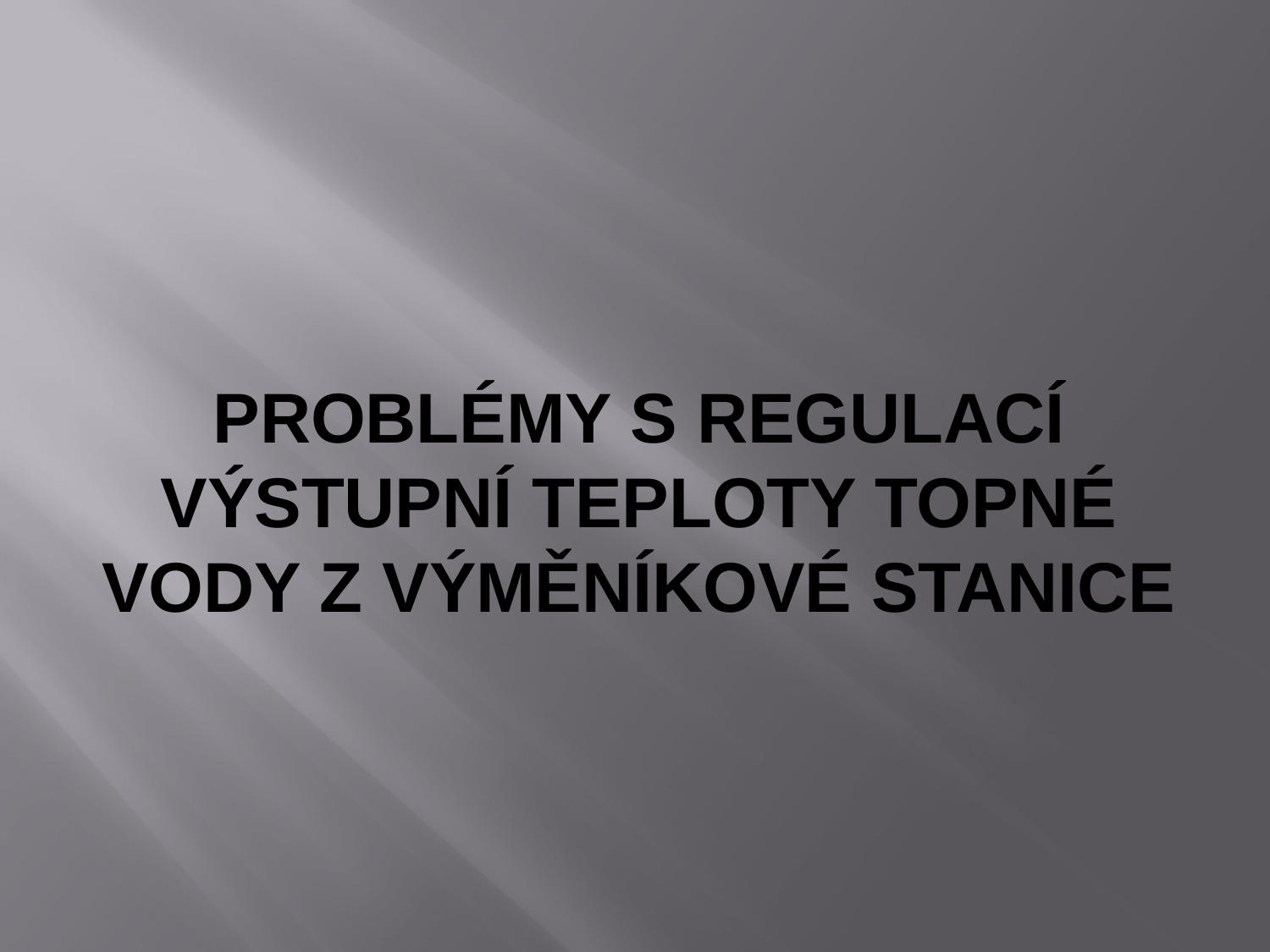

# PROBLÉMY S REGULACÍ VÝSTUPNÍ TEPLOTY TOPNÉ VODY Z VÝMĚNÍKOVÉ STANICE